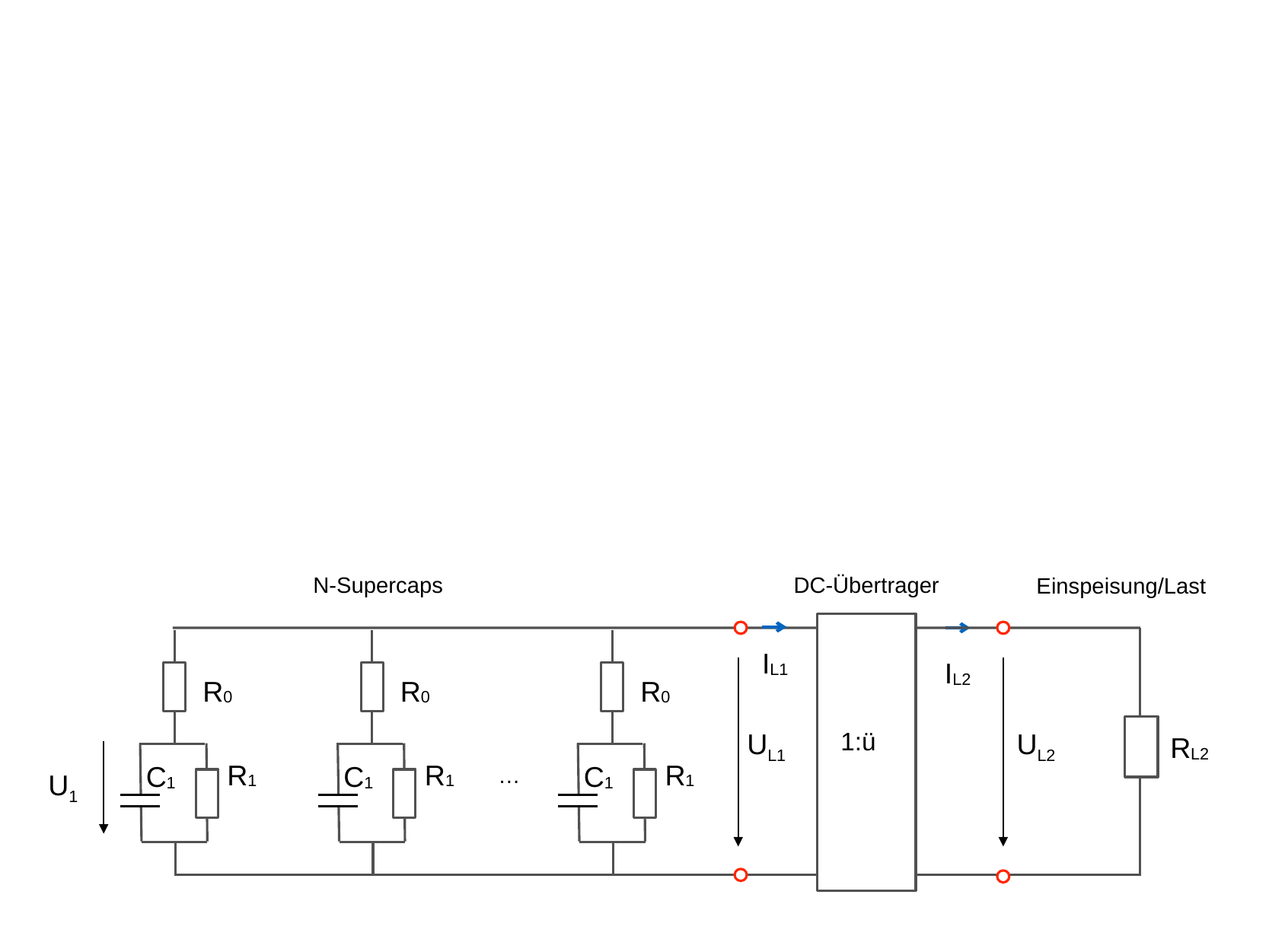

N-Supercaps
DC-Übertrager
Einspeisung/Last

R0

R1
C1

R0

R1
C1

R0

R1
C1

IL1
IL2

1:ü
UL1
UL2
RL2

…
U1